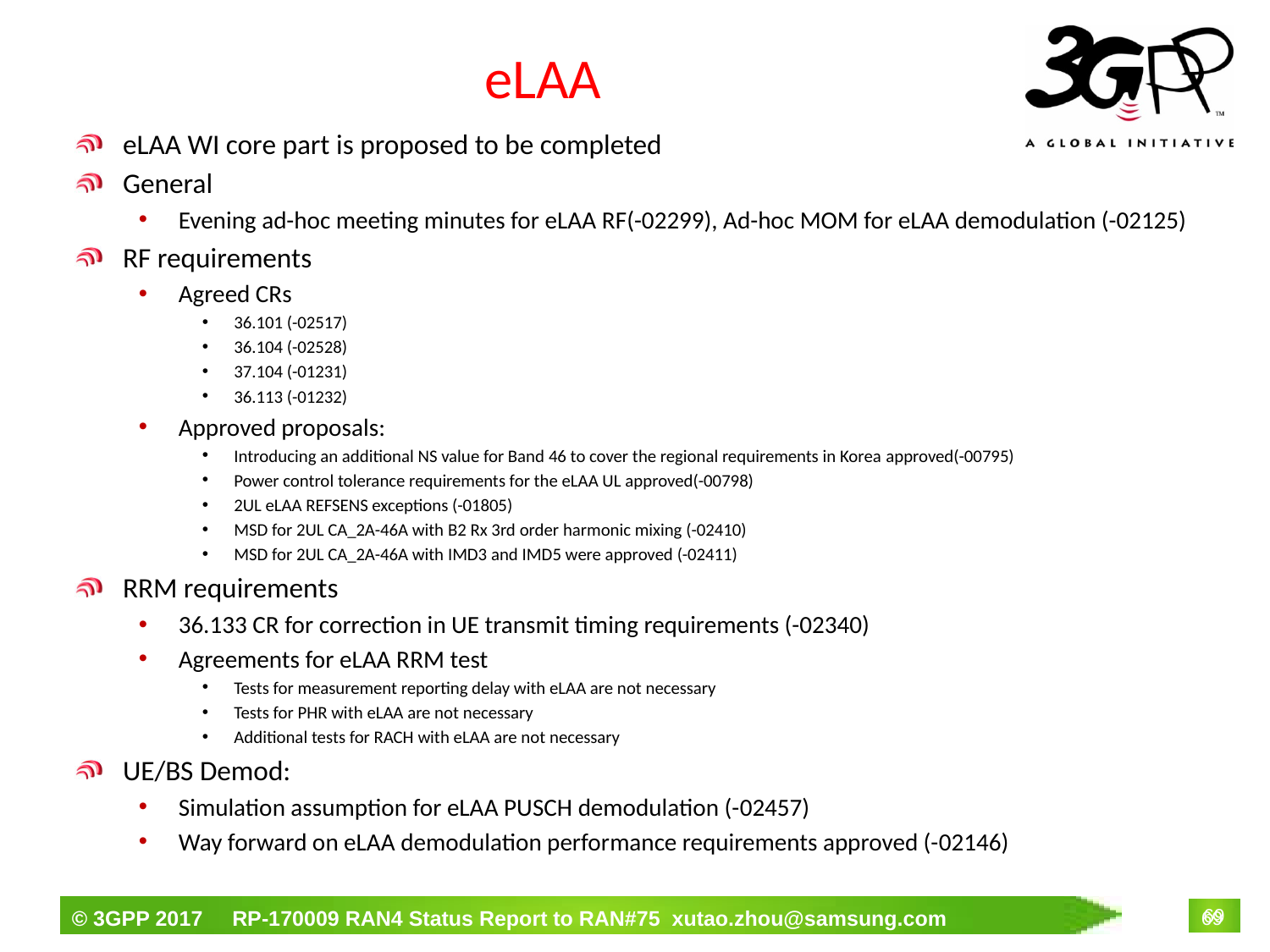

# eLAA
eLAA WI core part is proposed to be completed
General
Evening ad-hoc meeting minutes for eLAA RF(-02299), Ad-hoc MOM for eLAA demodulation (-02125)
RF requirements
Agreed CRs
36.101 (-02517)
36.104 (-02528)
37.104 (-01231)
36.113 (-01232)
Approved proposals:
Introducing an additional NS value for Band 46 to cover the regional requirements in Korea approved(-00795)
Power control tolerance requirements for the eLAA UL approved(-00798)
2UL eLAA REFSENS exceptions (-01805)
MSD for 2UL CA_2A-46A with B2 Rx 3rd order harmonic mixing (-02410)
MSD for 2UL CA_2A-46A with IMD3 and IMD5 were approved (-02411)
RRM requirements
36.133 CR for correction in UE transmit timing requirements (-02340)
Agreements for eLAA RRM test
Tests for measurement reporting delay with eLAA are not necessary
Tests for PHR with eLAA are not necessary
Additional tests for RACH with eLAA are not necessary
UE/BS Demod:
Simulation assumption for eLAA PUSCH demodulation (-02457)
Way forward on eLAA demodulation performance requirements approved (-02146)

69